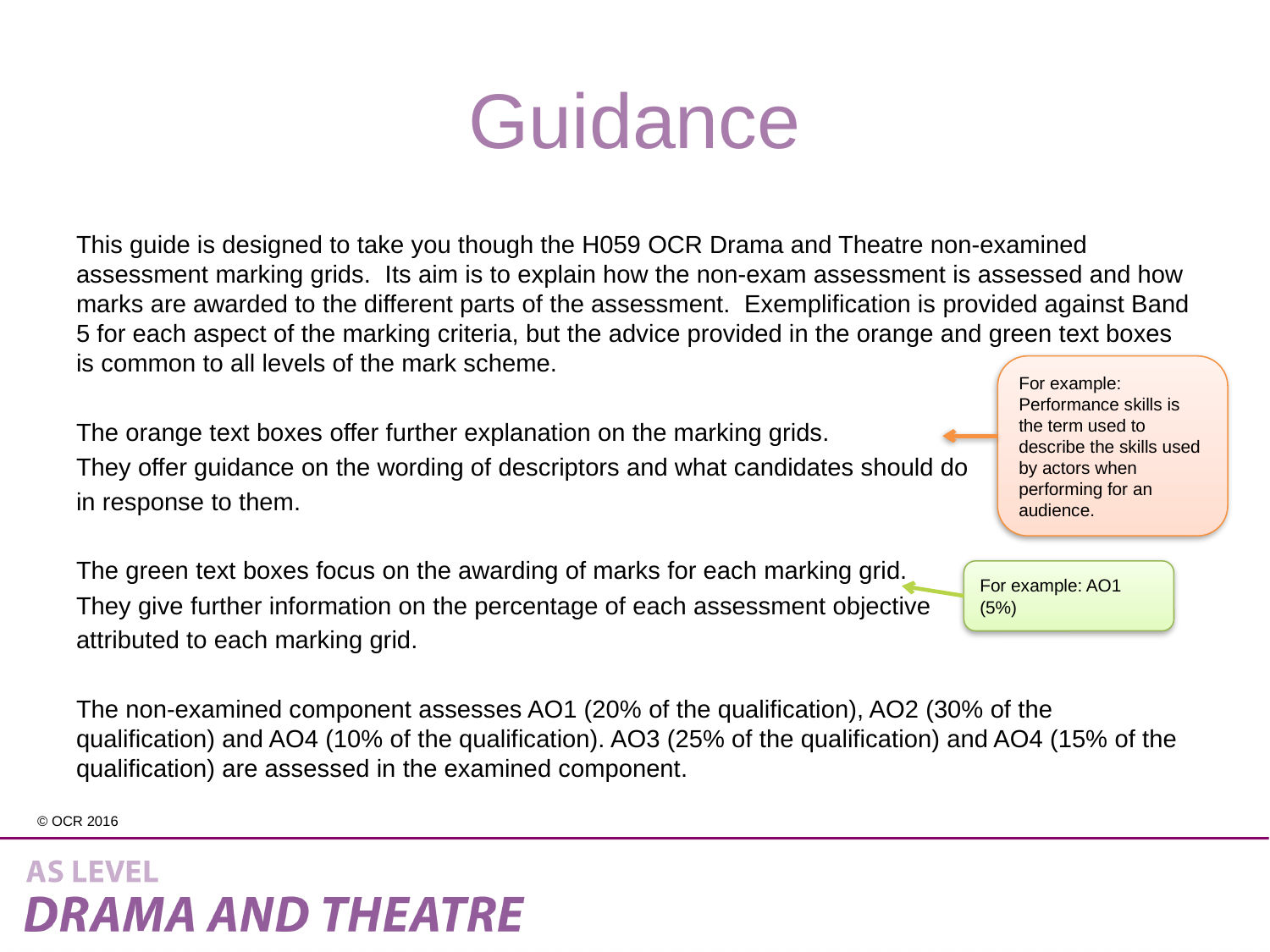

# Guidance
This guide is designed to take you though the H059 OCR Drama and Theatre non-examined assessment marking grids.  Its aim is to explain how the non-exam assessment is assessed and how marks are awarded to the different parts of the assessment.  Exemplification is provided against Band 5 for each aspect of the marking criteria, but the advice provided in the orange and green text boxes is common to all levels of the mark scheme.

The orange text boxes offer further explanation on the marking grids.
They offer guidance on the wording of descriptors and what candidates should do
in response to them.

The green text boxes focus on the awarding of marks for each marking grid.
They give further information on the percentage of each assessment objective
attributed to each marking grid.

The non-examined component assesses AO1 (20% of the qualification), AO2 (30% of the qualification) and AO4 (10% of the qualification). AO3 (25% of the qualification) and AO4 (15% of the qualification) are assessed in the examined component.

For example: Performance skills is the term used to describe the skills used by actors when performing for an audience.
For example: AO1 (5%)